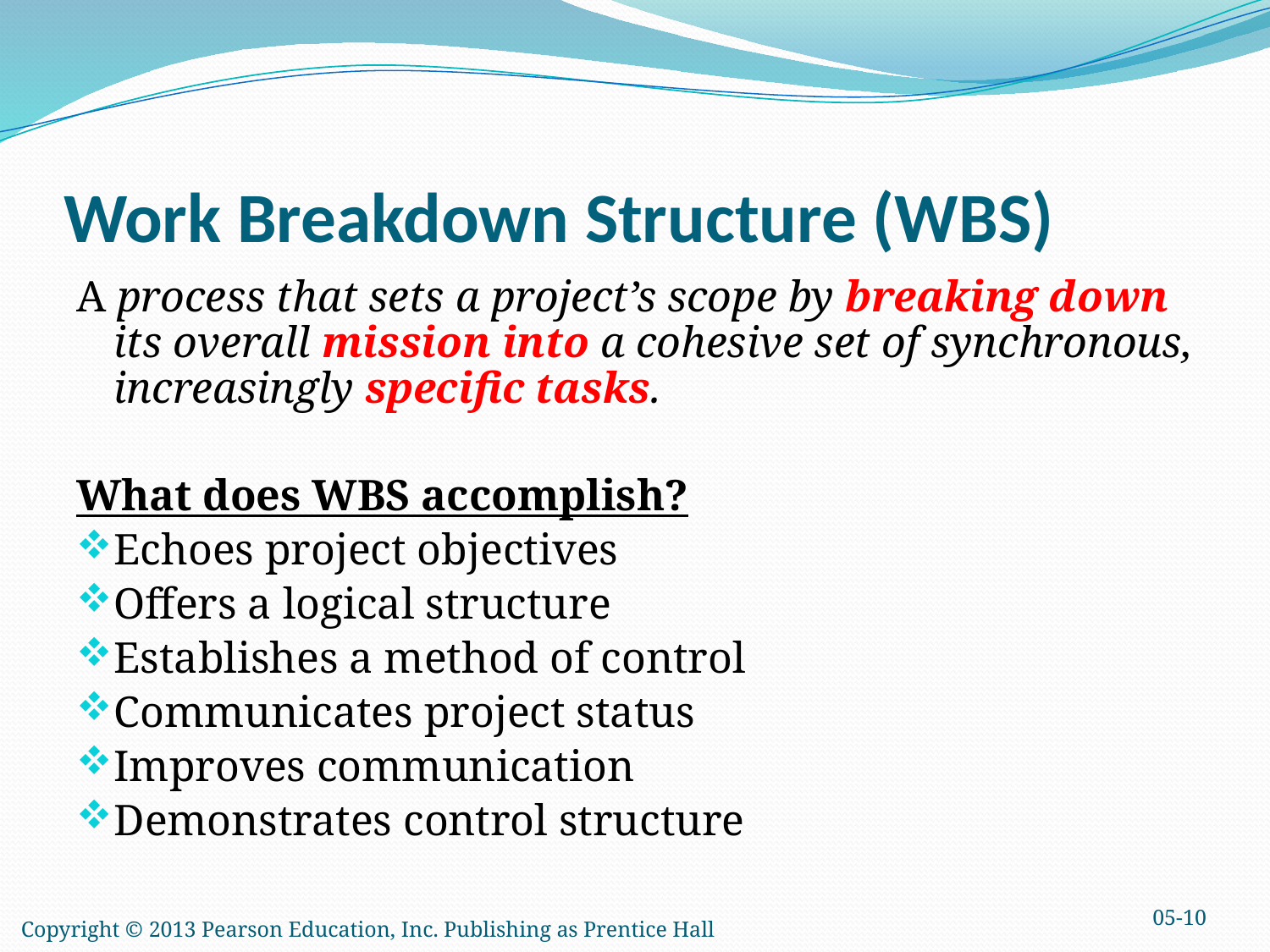

# Work Breakdown Structure (WBS)
A process that sets a project’s scope by breaking down its overall mission into a cohesive set of synchronous, increasingly specific tasks.

What does WBS accomplish?
Echoes project objectives
Offers a logical structure
Establishes a method of control
Communicates project status
Improves communication
Demonstrates control structure
05-10